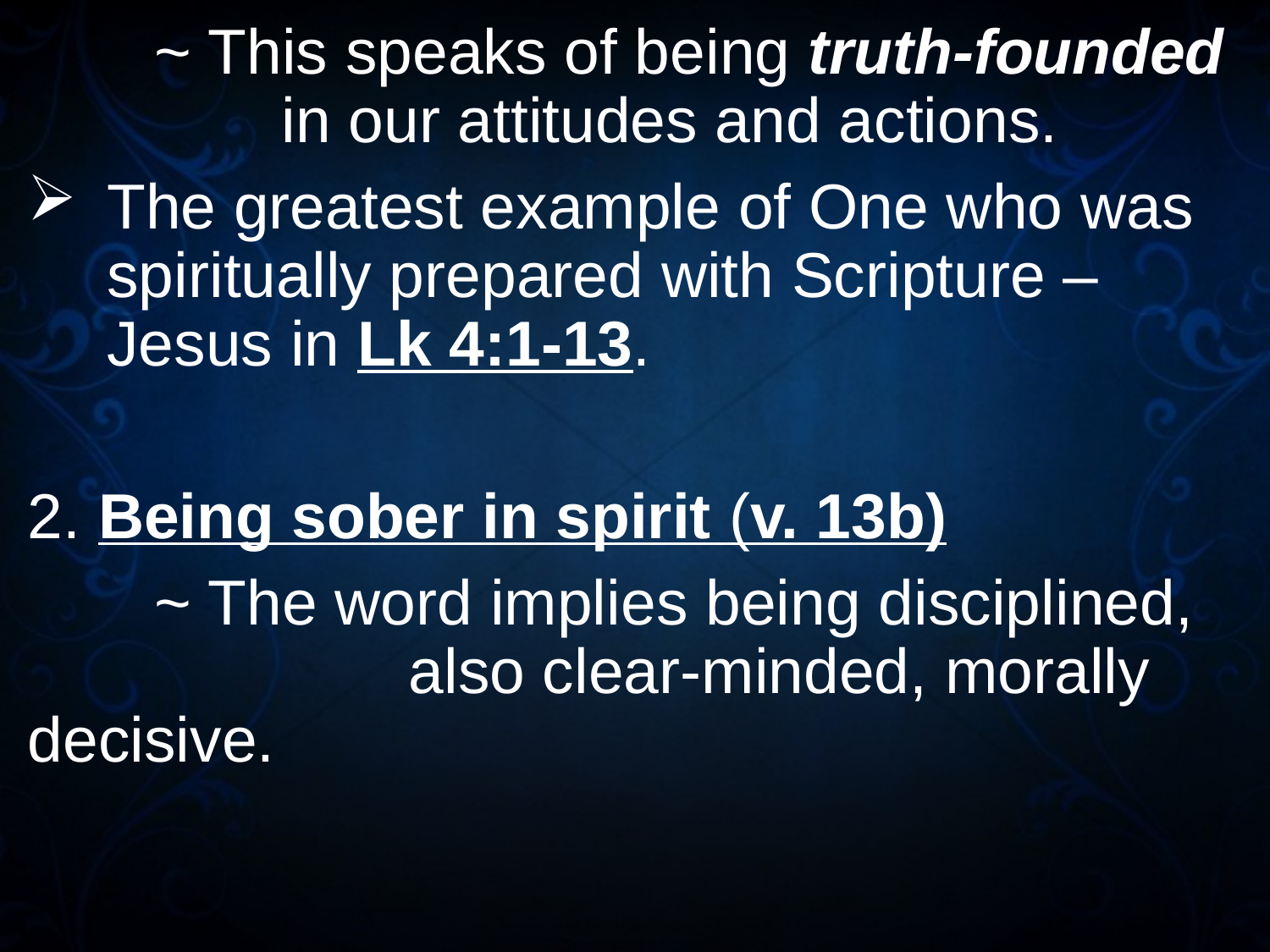

~ This speaks of being truth-founded 		in our attitudes and actions.
The greatest example of One who was spiritually prepared with Scripture – Jesus in Lk 4:1-13.

2. Being sober in spirit (v. 13b)
	~ The word implies being disciplined, 			also clear-minded, morally decisive.